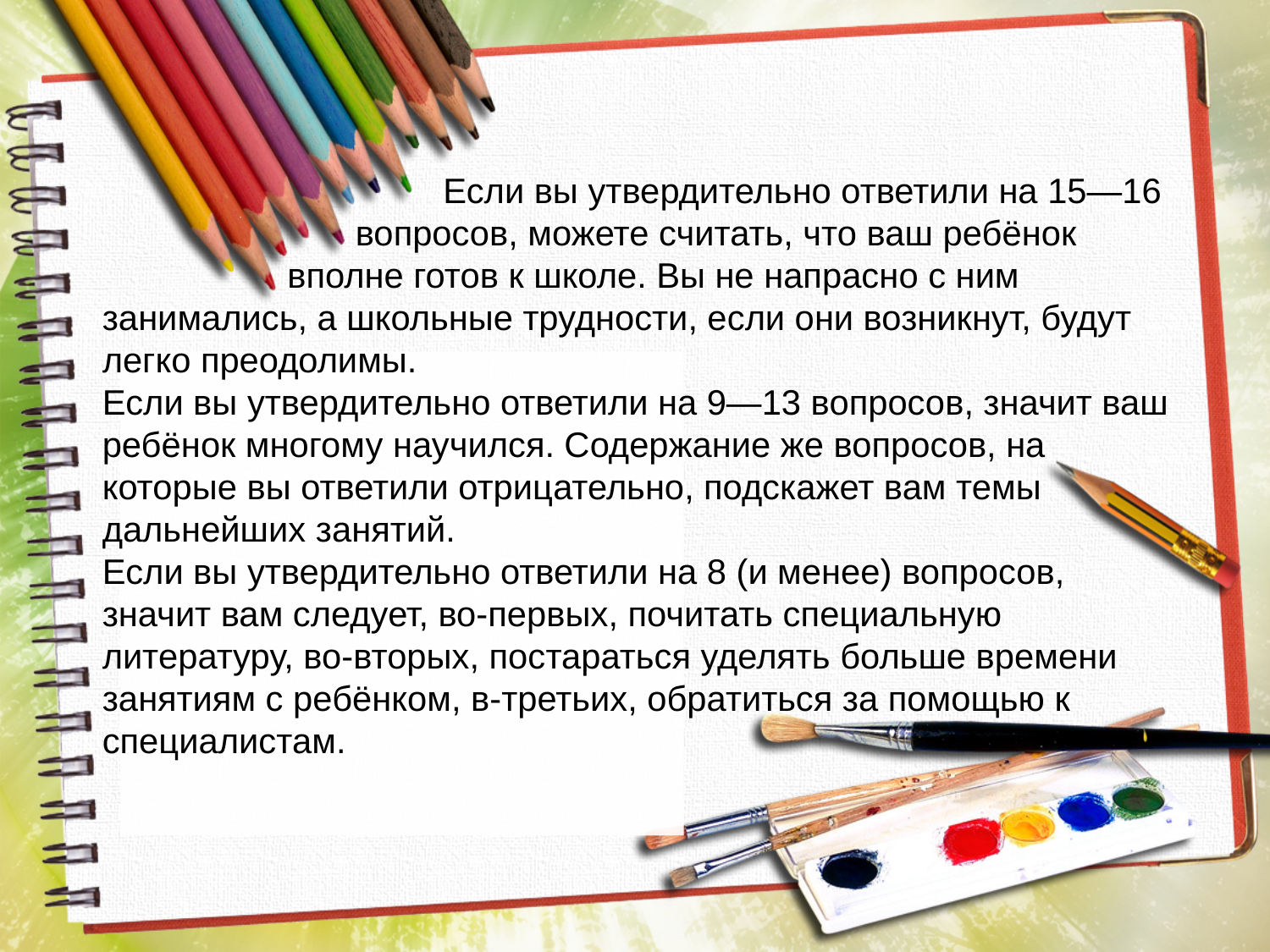

Если вы утвердительно ответили на 15—16
                          вопросов, можете считать, что ваш ребёнок
                   вполне готов к школе. Вы не напрасно с ним занимались, а школьные трудности, если они возникнут, будут легко преодолимы.
Если вы утвердительно ответили на 9—13 вопросов, значит ваш ребёнок многому научился. Содержание же вопросов, на которые вы ответили отрицательно, подскажет вам темы дальнейших занятий.
Если вы утвердительно ответили на 8 (и менее) вопросов, значит вам следует, во-первых, почитать специальную литературу, во-вторых, постараться уделять больше времени занятиям с ребёнком, в-третьих, обратиться за помощью к специалистам.